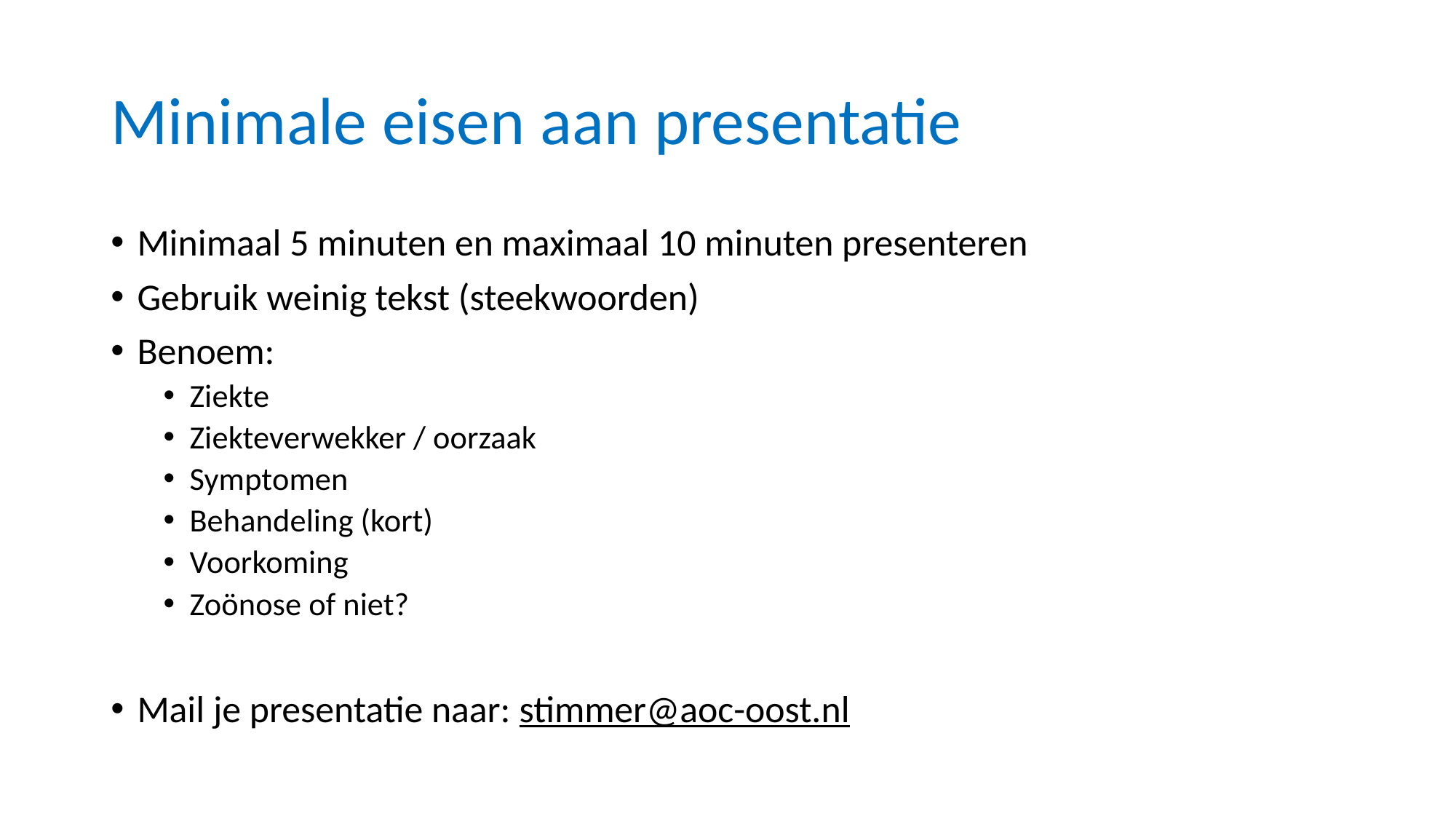

# Minimale eisen aan presentatie
Minimaal 5 minuten en maximaal 10 minuten presenteren
Gebruik weinig tekst (steekwoorden)
Benoem:
Ziekte
Ziekteverwekker / oorzaak
Symptomen
Behandeling (kort)
Voorkoming
Zoönose of niet?

Mail je presentatie naar: stimmer@aoc-oost.nl